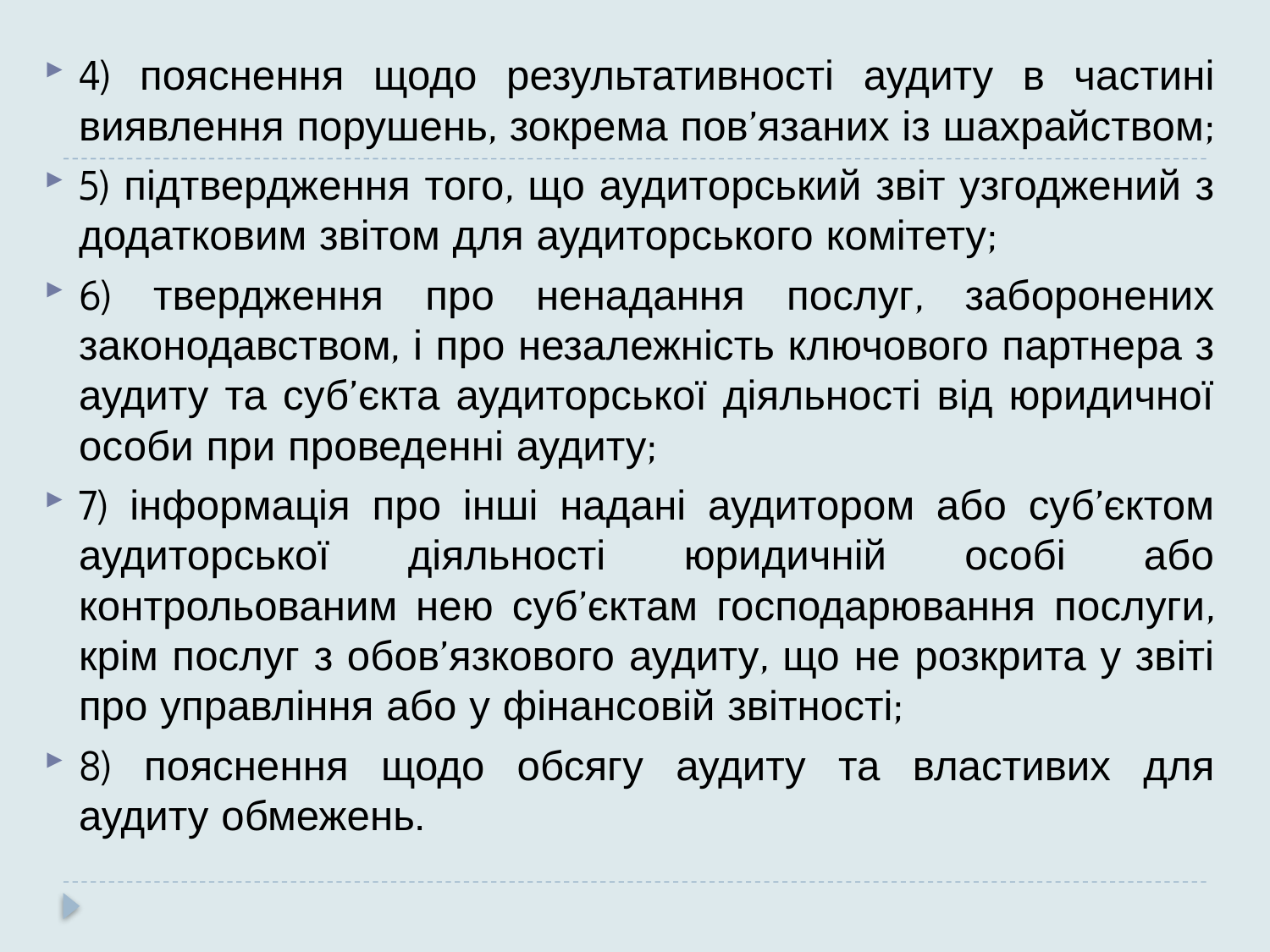

4) пояснення щодо результативності аудиту в частині виявлення порушень, зокрема пов’язаних із шахрайством;
5) підтвердження того, що аудиторський звіт узгоджений з додатковим звітом для аудиторського комітету;
6) твердження про ненадання послуг, заборонених законодавством, і про незалежність ключового партнера з аудиту та суб’єкта аудиторської діяльності від юридичної особи при проведенні аудиту;
7) інформація про інші надані аудитором або суб’єктом аудиторської діяльності юридичній особі або контрольованим нею суб’єктам господарювання послуги, крім послуг з обов’язкового аудиту, що не розкрита у звіті про управління або у фінансовій звітності;
8) пояснення щодо обсягу аудиту та властивих для аудиту обмежень.